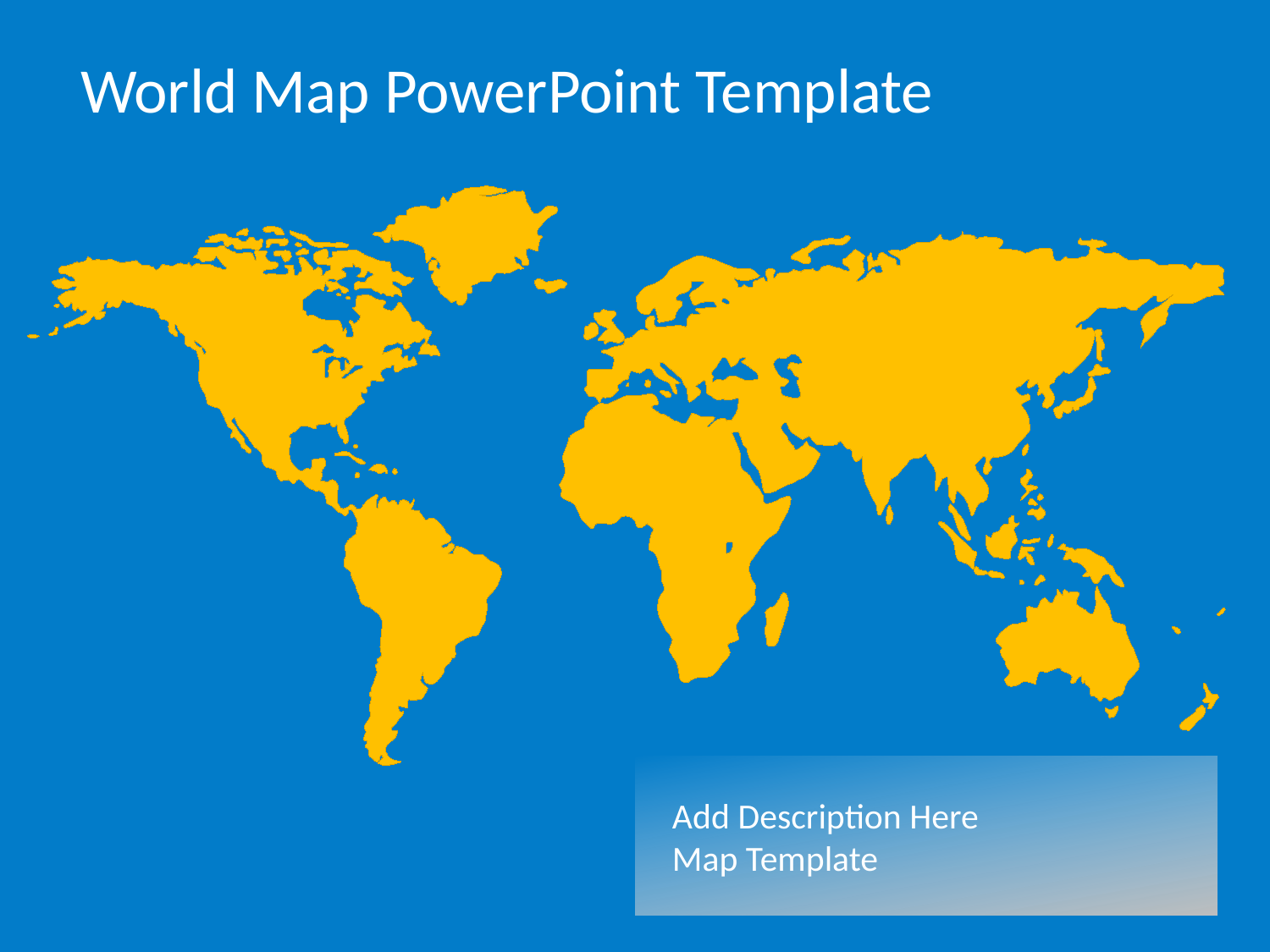

# World Map PowerPoint Template

Add Description Here
Map Template